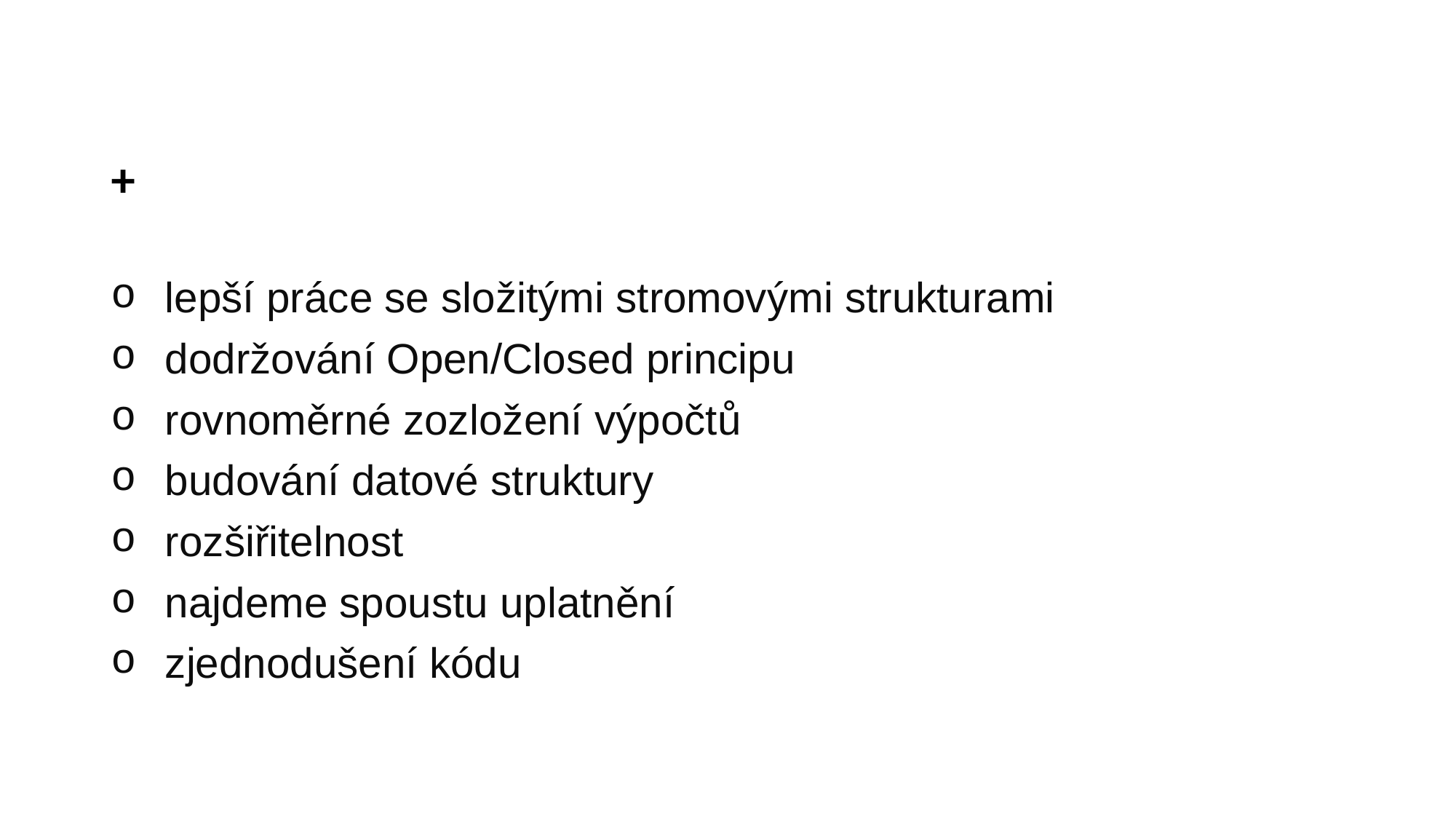

+
lepší práce se složitými stromovými strukturami
dodržování Open/Closed principu
rovnoměrné zozložení výpočtů
budování datové struktury
rozšiřitelnost
najdeme spoustu uplatnění
zjednodušení kódu